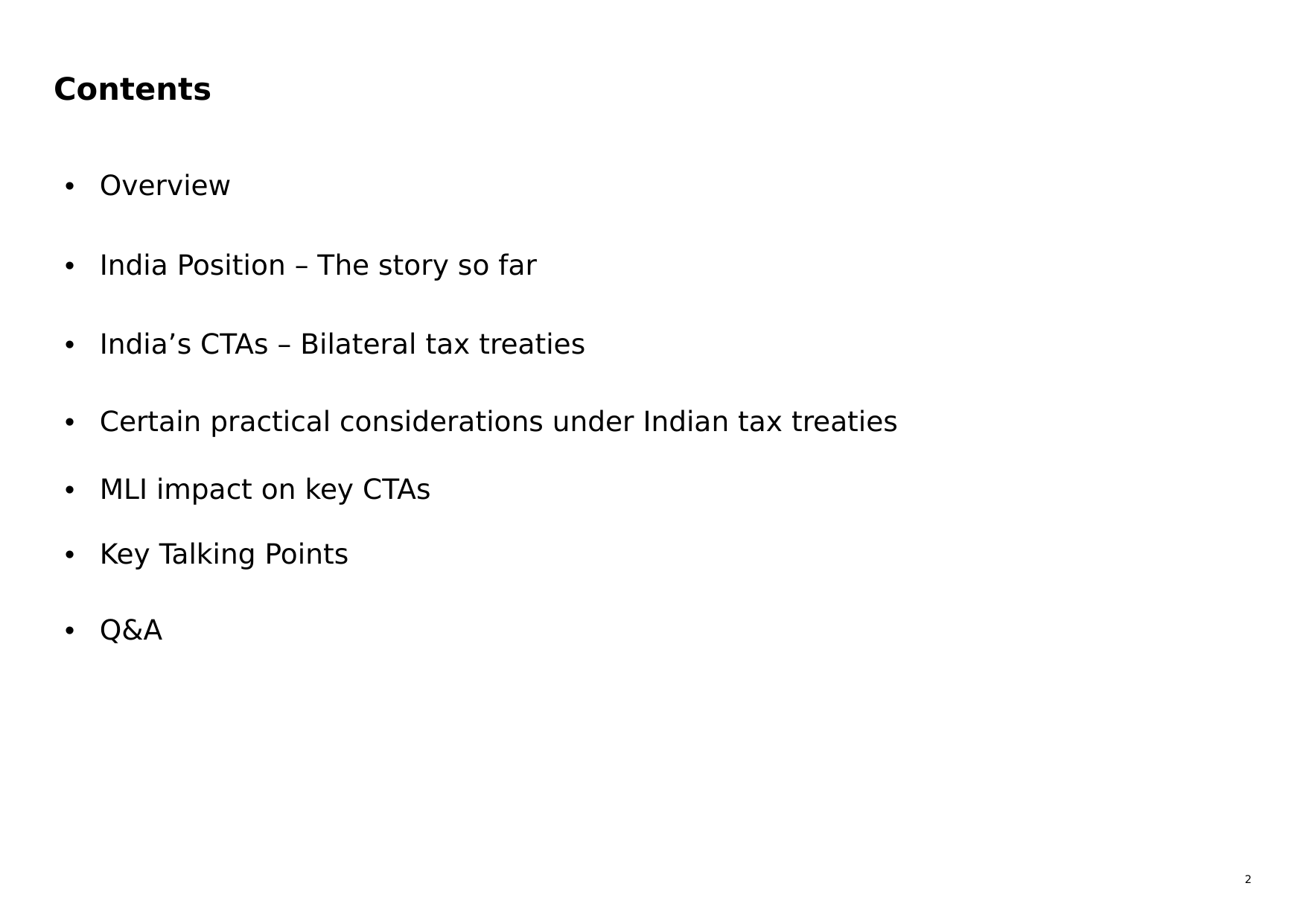

# Contents
| Overview |  |
| --- | --- |
| India Position – The story so far |  |
| India’s CTAs – Bilateral tax treaties |  |
| Certain practical considerations under Indian tax treaties |  |
| MLI impact on key CTAs Key Talking Points |  |
| Q&A |  |